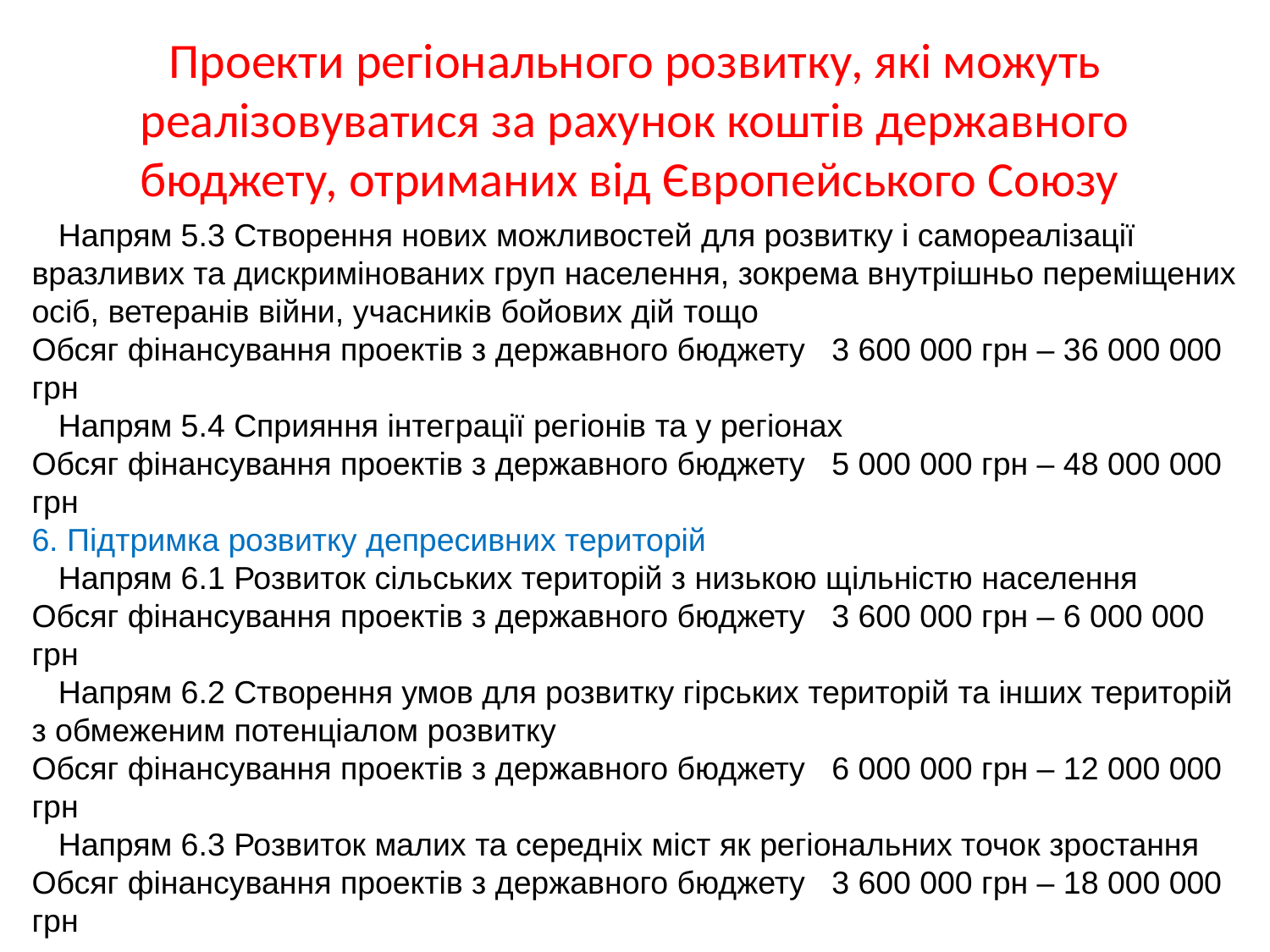

# Проекти регіонального розвитку, які можуть реалізовуватися за рахунок коштів державного бюджету, отриманих від Європейського Союзу
   Напрям 5.3 Створення нових можливостей для розвитку і самореалізації вразливих та дискримінованих груп населення, зокрема внутрішньо переміщених осіб, ветеранів війни, учасників бойових дій тощо
Обсяг фінансування проектів з державного бюджету   3 600 000 грн – 36 000 000 грн
   Напрям 5.4 Сприяння інтеграції регіонів та у регіонах
Обсяг фінансування проектів з державного бюджету   5 000 000 грн – 48 000 000 грн
6. Підтримка розвитку депресивних територій
   Напрям 6.1 Розвиток сільських територій з низькою щільністю населення
Обсяг фінансування проектів з державного бюджету   3 600 000 грн – 6 000 000 грн
   Напрям 6.2 Створення умов для розвитку гірських територій та інших територій з обмеженим потенціалом розвитку
Обсяг фінансування проектів з державного бюджету   6 000 000 грн – 12 000 000 грн
   Напрям 6.3 Розвиток малих та середніх міст як регіональних точок зростання
Обсяг фінансування проектів з державного бюджету   3 600 000 грн – 18 000 000 грн